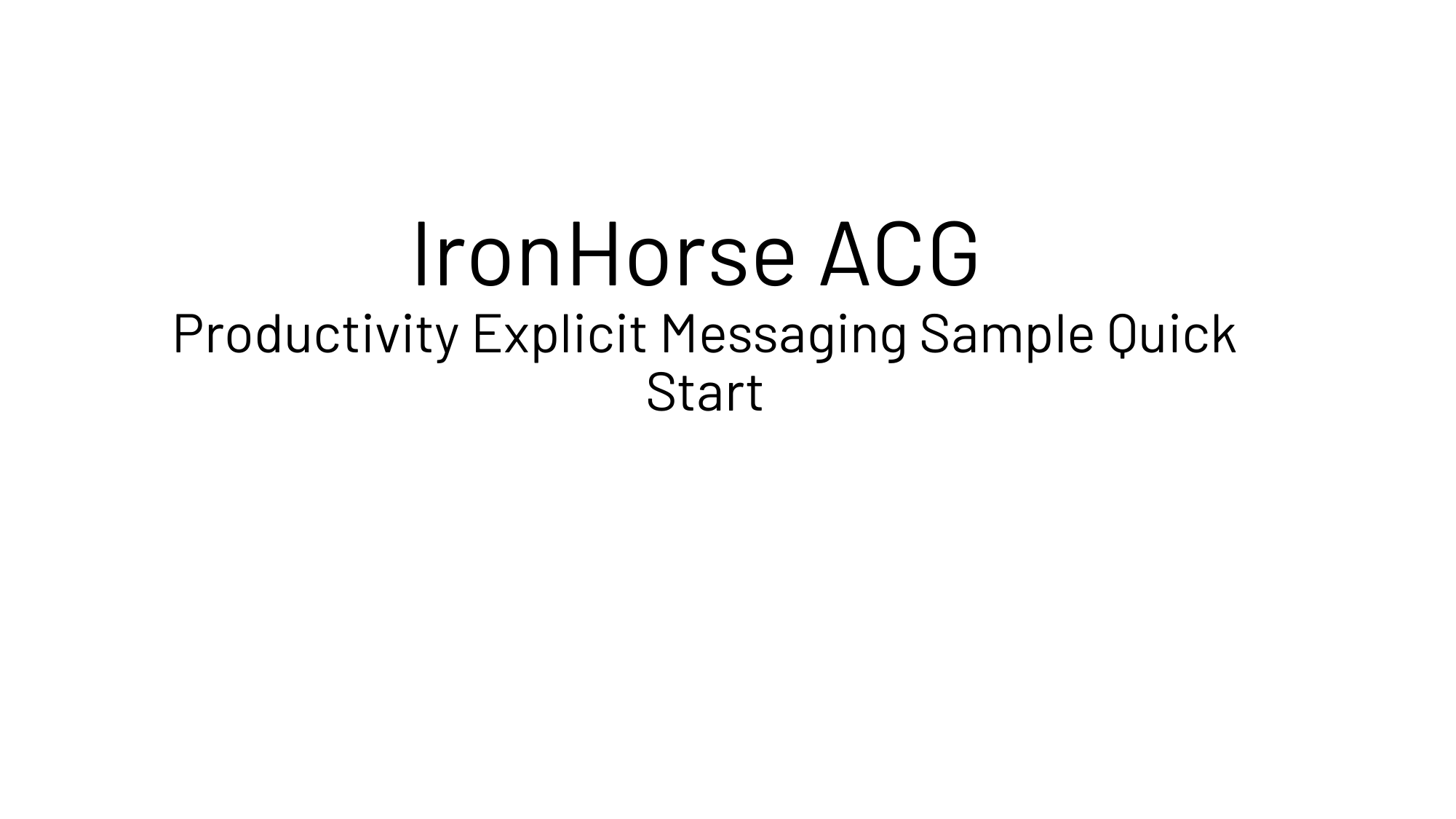

# IronHorse ACG Productivity Explicit Messaging Sample Quick Start